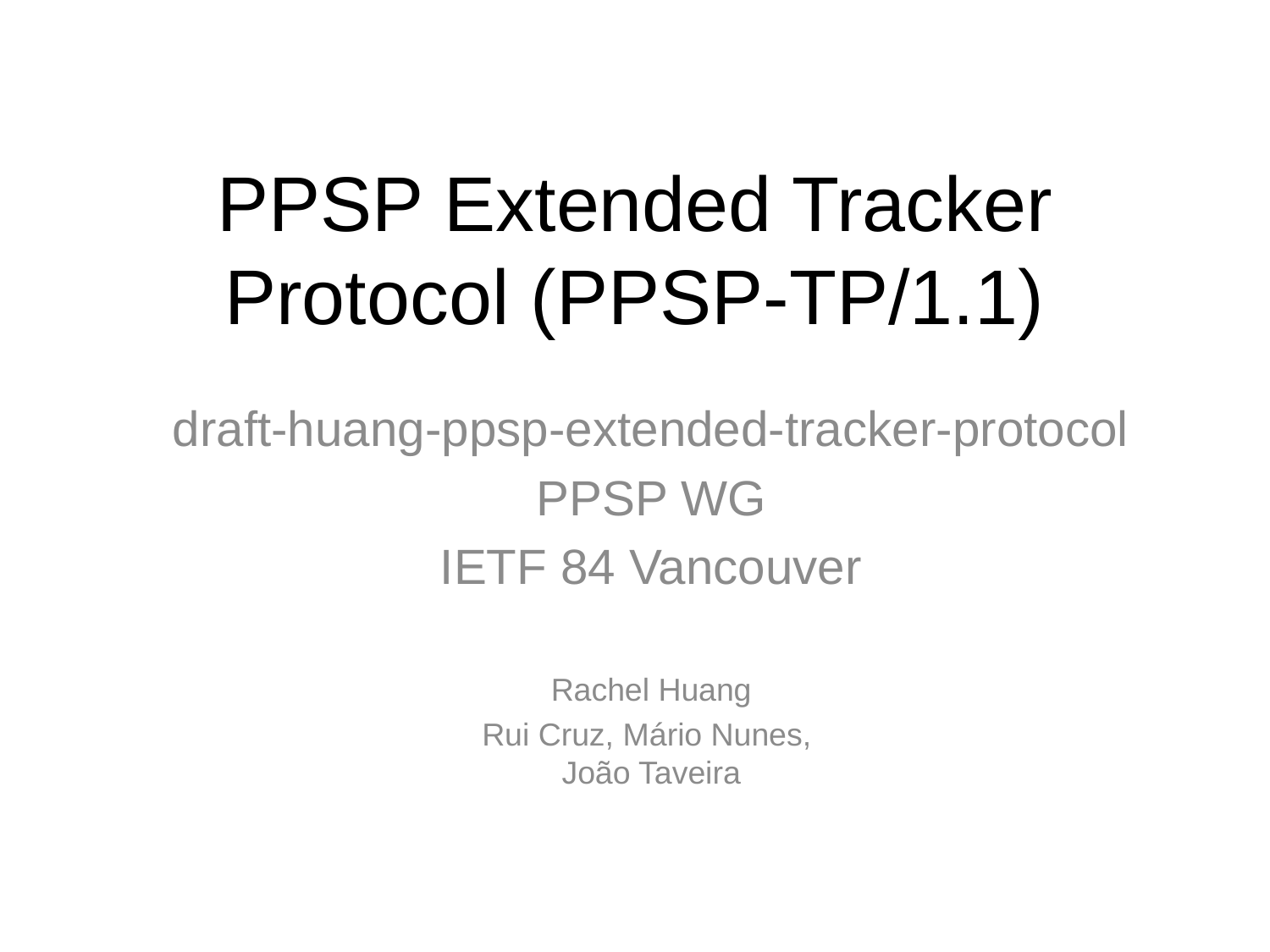

# PPSP Extended Tracker Protocol (PPSP-TP/1.1)
draft-huang-ppsp-extended-tracker-protocol
PPSP WG
IETF 84 Vancouver

Rachel Huang
Rui Cruz, Mário Nunes,
João Taveira